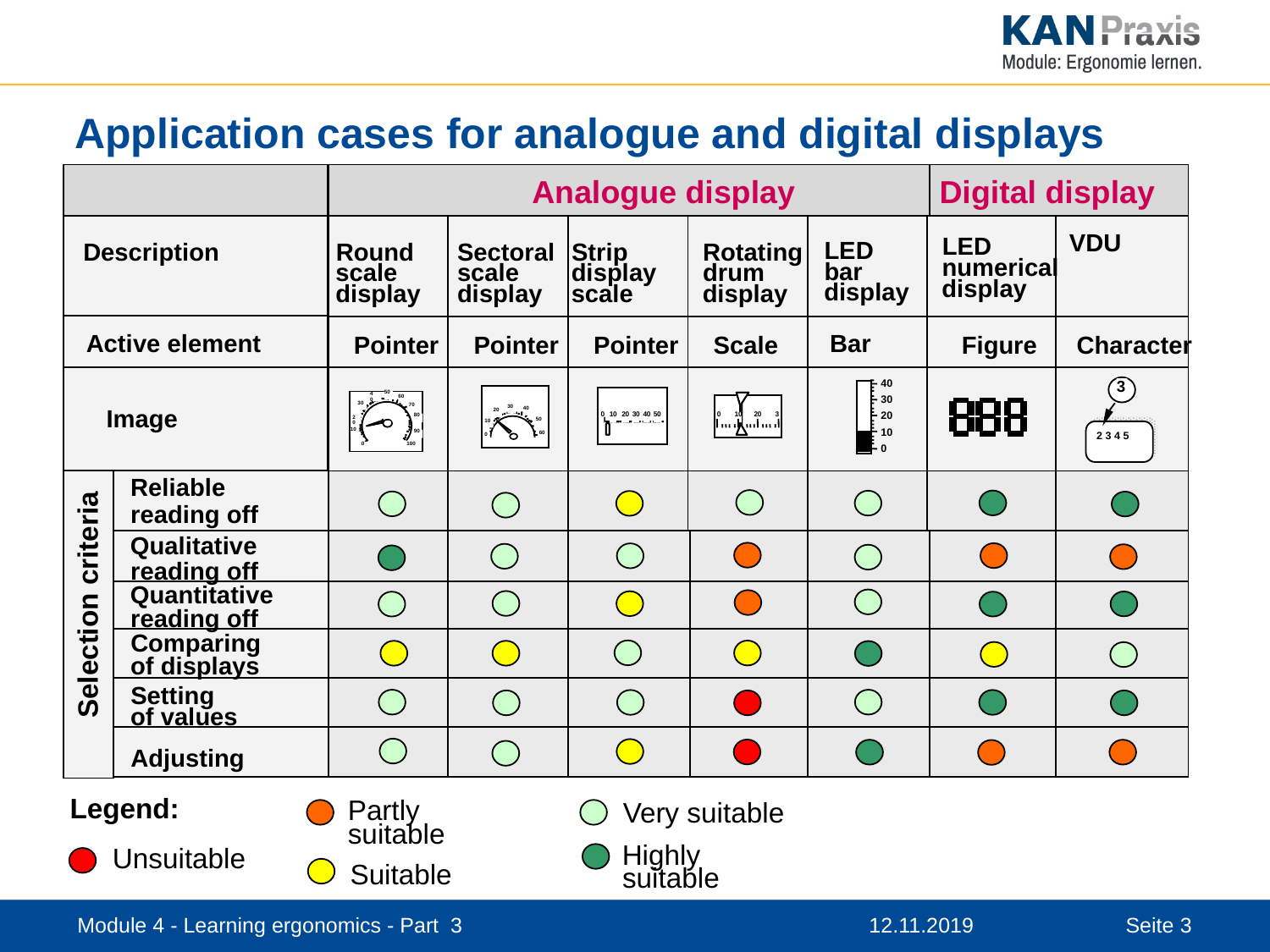

# Application cases for analogue and digital displays

Analogue display
Digital display

LED
VDU
LED
Description
Round
Sectoral
Strip
Rotating
numerical
bar
scale
scale
display
drum
display
display
display
display
scale
display

Bar
Active element
Pointer
Pointer
Pointer
Scale
Figure
Character

40
3

50
4

60

30

0

30

70

Image

30

40

20

20

0
10
20
30
40
50
0
10
20
3

80

2

50

10

0

10

10

90

 2 3 4 5

60
0

0
100

0

Reliable

reading off

Qualitative

reading off
Quantitative

Selection criteria

reading off
Comparing

of displays

Setting

of values

Adjusting
Legend:
Partly
Very suitable

suitable
Highly
Unsuitable

Suitable

suitable

Module 4 - Learning ergonomics - Part  3
12.11.2019
3